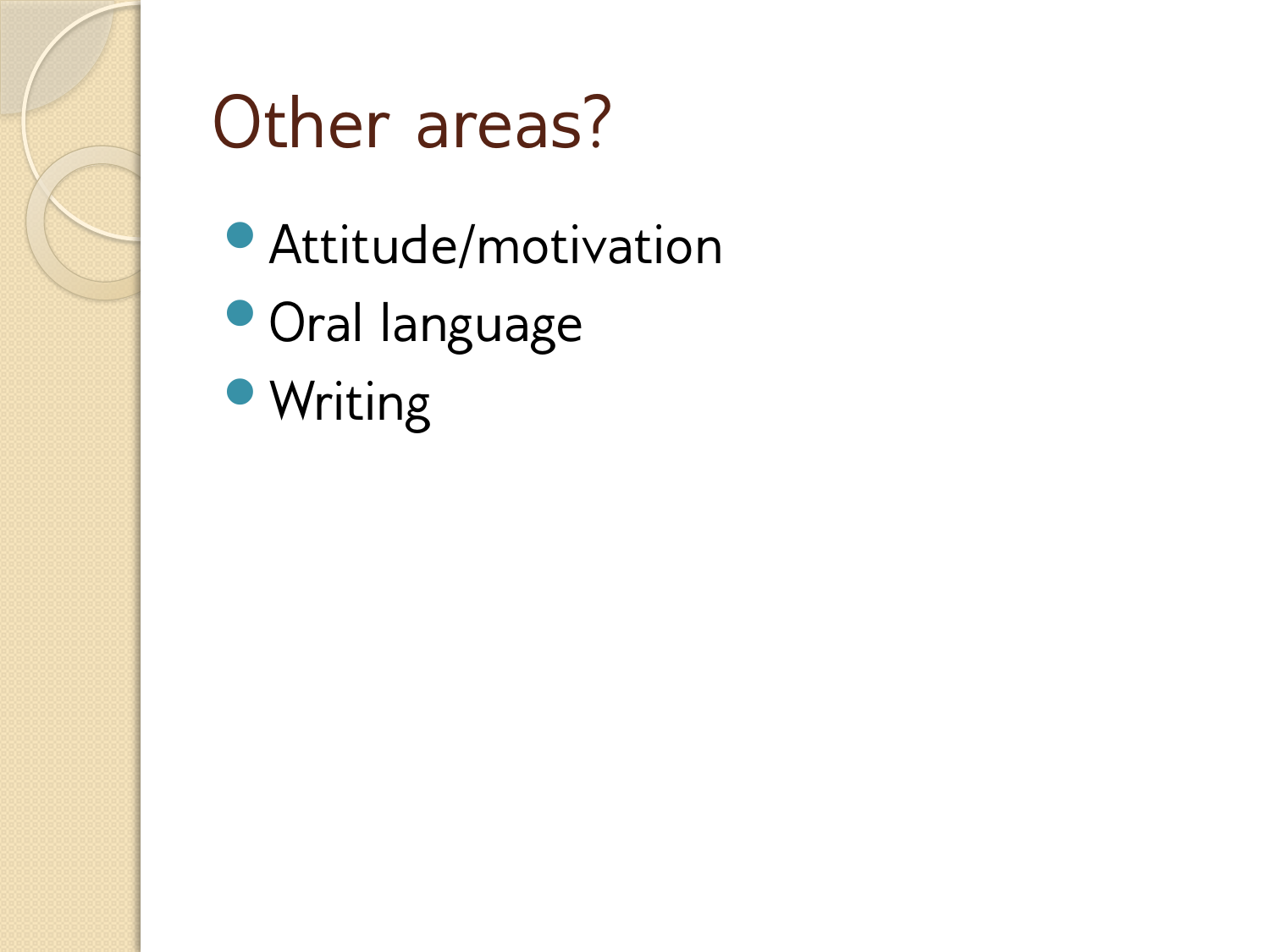

# Other areas?
Attitude/motivation
Oral language
Writing